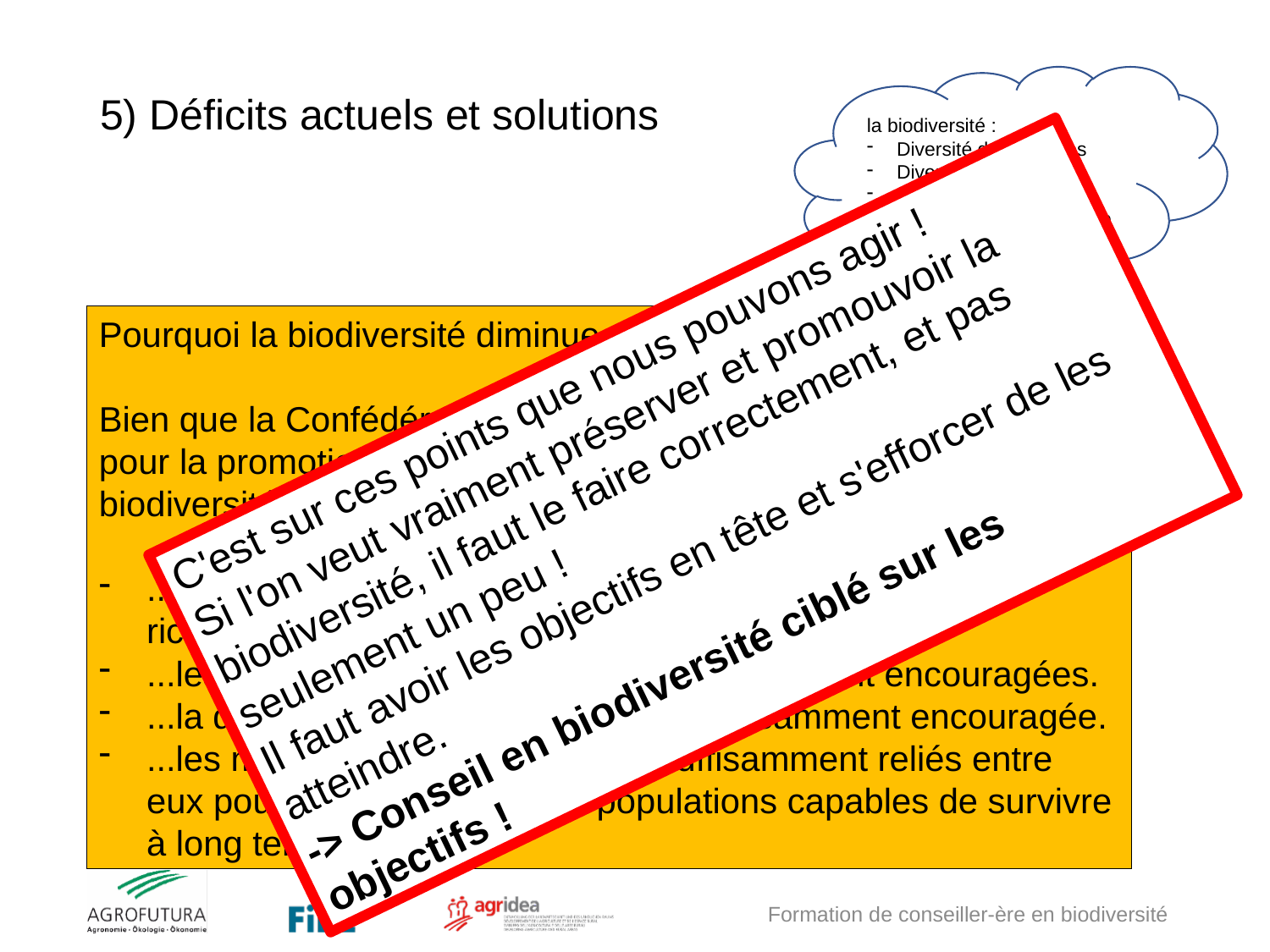

# 5) Déficits actuels et solutions
la biodiversité :
Diversité des espèces
Diversité des milieux
Diversité génétique
Biodiversité fonctionnelle
Pourquoi la biodiversité diminue-t-elle ? Conclusion :

Bien que la Confédération dépense 443 millions de francs par an pour la promotion de la biodiversité dans l'agriculture, la biodiversité diminue. Parce que...

...de nombreuses SPB ne sont pas ou pas suffisamment riches en espèces.
...les espèces cibles ne sont pas suffisamment encouragées.
...la diversité des milieux n'est pas suffisamment encouragée.
...les milieux sont trop petits et insuffisamment reliés entre eux pour pouvoir abriter des populations capables de survivre à long terme.
C'est sur ces points que nous pouvons agir !
Si l'on veut vraiment préserver et promouvoir la biodiversité, il faut le faire correctement, et pas seulement un peu !
Il faut avoir les objectifs en tête et s'efforcer de les atteindre.
-> Conseil en biodiversité ciblé sur les objectifs !
Formation de conseiller-ère en biodiversité